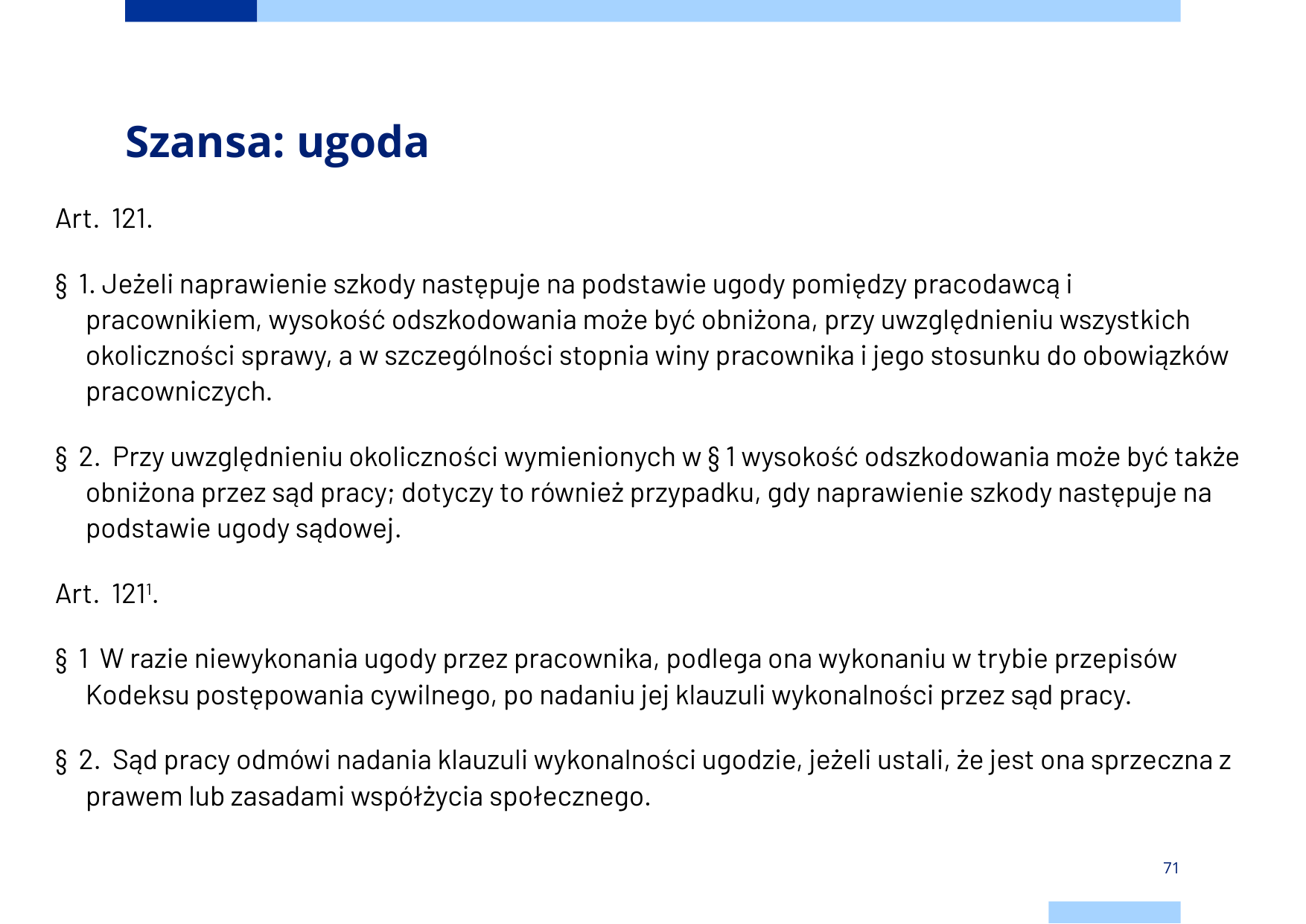

# Szansa: ugoda
Art.  121.
§  1. Jeżeli naprawienie szkody następuje na podstawie ugody pomiędzy pracodawcą i pracownikiem, wysokość odszkodowania może być obniżona, przy uwzględnieniu wszystkich okoliczności sprawy, a w szczególności stopnia winy pracownika i jego stosunku do obowiązków pracowniczych.
§  2.  Przy uwzględnieniu okoliczności wymienionych w § 1 wysokość odszkodowania może być także obniżona przez sąd pracy; dotyczy to również przypadku, gdy naprawienie szkody następuje na podstawie ugody sądowej.
Art.  1211.
§  1  W razie niewykonania ugody przez pracownika, podlega ona wykonaniu w trybie przepisów Kodeksu postępowania cywilnego, po nadaniu jej klauzuli wykonalności przez sąd pracy.
§  2.  Sąd pracy odmówi nadania klauzuli wykonalności ugodzie, jeżeli ustali, że jest ona sprzeczna z prawem lub zasadami współżycia społecznego.

71